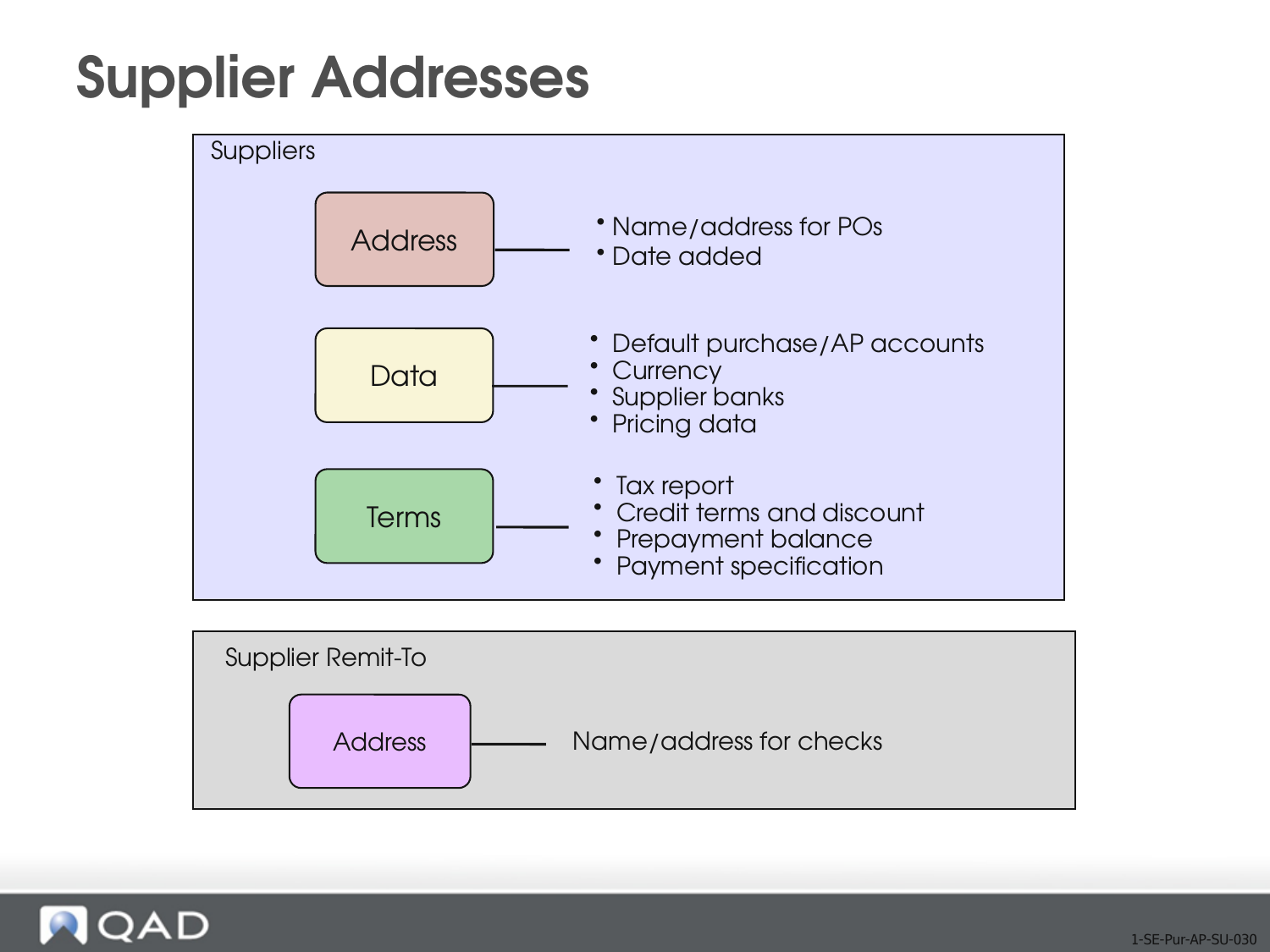

# Supplier Addresses
Suppliers

Address
Name/address for POs
Date added

Data
 Default purchase/AP accounts
 Currency
 Supplier banks
 Pricing data

Terms
 Tax report
 Credit terms and discount
 Prepayment balance
 Payment specification

Supplier Remit-To
Address
Name/address for checks

1-SE-Pur-AP-SU-030